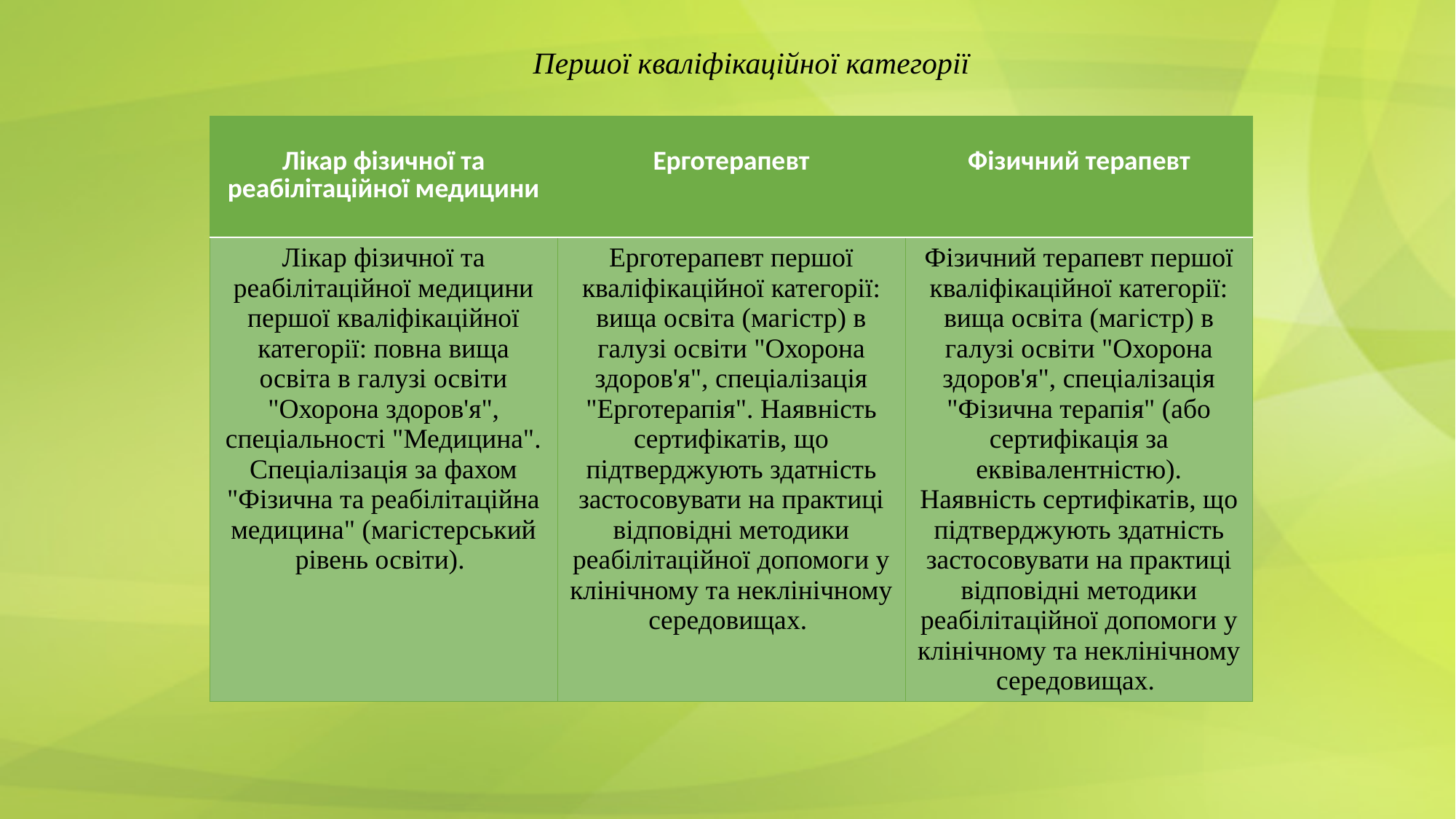

Першої кваліфікаційної категорії
| Лікар фізичної та реабілітаційної медицини | Ерготерапевт | Фізичний терапевт |
| --- | --- | --- |
| Лікар фізичної та реабілітаційної медицини першої кваліфікаційної категорії: повна вища освіта в галузі освіти "Охорона здоров'я", спеціальності "Медицина". Спеціалізація за фахом "Фізична та реабілітаційна медицина" (магістерський рівень освіти). | Ерготерапевт першої кваліфікаційної категорії: вища освіта (магістр) в галузі освіти "Охорона здоров'я", спеціалізація "Ерготерапія". Наявність сертифікатів, що підтверджують здатність застосовувати на практиці відповідні методики реабілітаційної допомоги у клінічному та неклінічному середовищах. | Фізичний терапевт першої кваліфікаційної категорії: вища освіта (магістр) в галузі освіти "Охорона здоров'я", спеціалізація "Фізична терапія" (або сертифікація за еквівалентністю). Наявність сертифікатів, що підтверджують здатність застосовувати на практиці відповідні методики реабілітаційної допомоги у клінічному та неклінічному середовищах. |